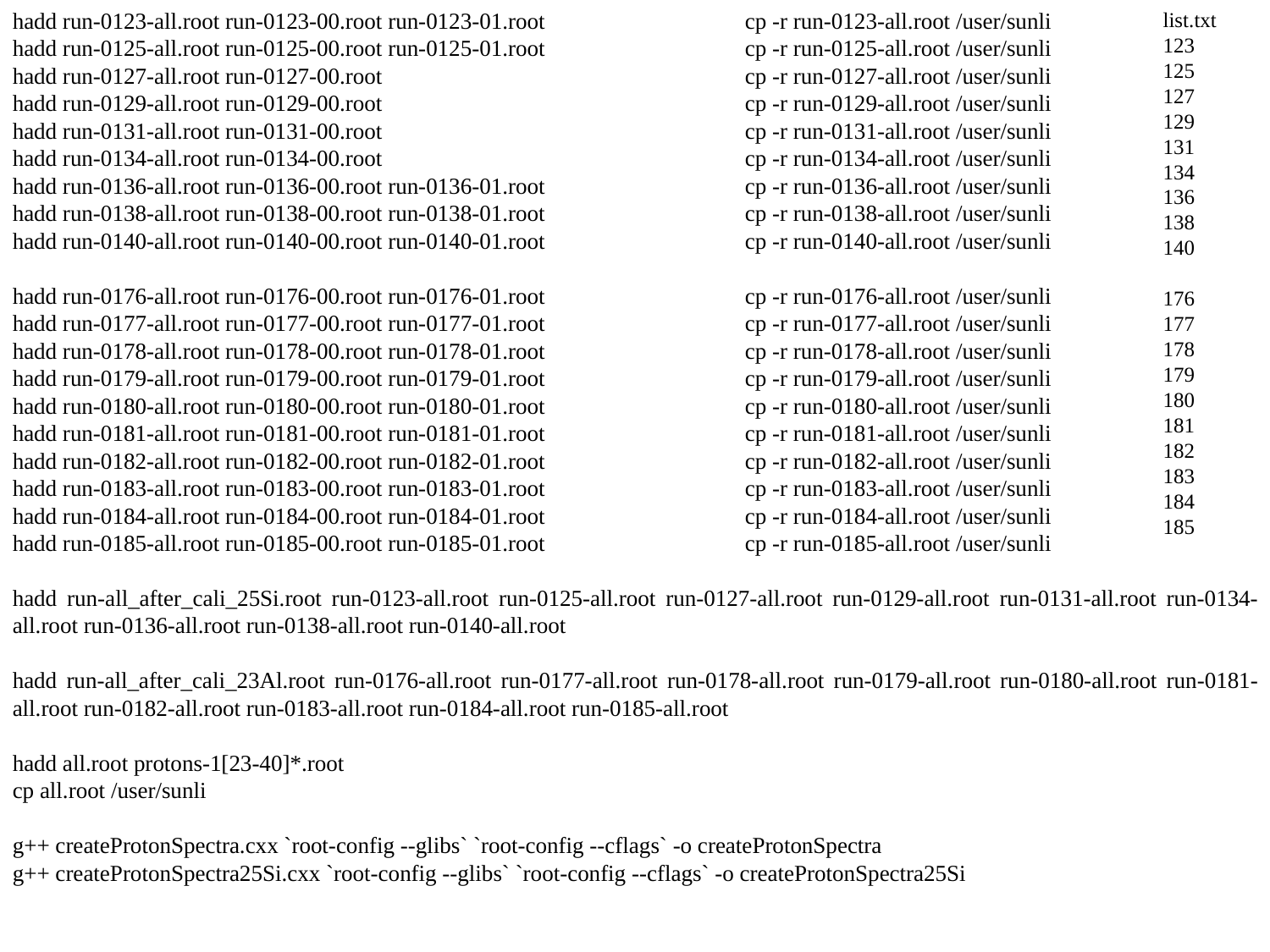

hadd run-0123-all.root run-0123-00.root run-0123-01.root
hadd run-0125-all.root run-0125-00.root run-0125-01.root
hadd run-0127-all.root run-0127-00.root
hadd run-0129-all.root run-0129-00.root
hadd run-0131-all.root run-0131-00.root
hadd run-0134-all.root run-0134-00.root
hadd run-0136-all.root run-0136-00.root run-0136-01.root
hadd run-0138-all.root run-0138-00.root run-0138-01.root
hadd run-0140-all.root run-0140-00.root run-0140-01.root

hadd run-0176-all.root run-0176-00.root run-0176-01.root
hadd run-0177-all.root run-0177-00.root run-0177-01.root
hadd run-0178-all.root run-0178-00.root run-0178-01.root
hadd run-0179-all.root run-0179-00.root run-0179-01.root
hadd run-0180-all.root run-0180-00.root run-0180-01.root
hadd run-0181-all.root run-0181-00.root run-0181-01.root
hadd run-0182-all.root run-0182-00.root run-0182-01.root
hadd run-0183-all.root run-0183-00.root run-0183-01.root
hadd run-0184-all.root run-0184-00.root run-0184-01.root
hadd run-0185-all.root run-0185-00.root run-0185-01.root

hadd run-all_after_cali_25Si.root run-0123-all.root run-0125-all.root run-0127-all.root run-0129-all.root run-0131-all.root run-0134-all.root run-0136-all.root run-0138-all.root run-0140-all.root

hadd run-all_after_cali_23Al.root run-0176-all.root run-0177-all.root run-0178-all.root run-0179-all.root run-0180-all.root run-0181-all.root run-0182-all.root run-0183-all.root run-0184-all.root run-0185-all.root

hadd all.root protons-1[23-40]*.root
cp all.root /user/sunli

g++ createProtonSpectra.cxx `root-config --glibs` `root-config --cflags` -o createProtonSpectra
g++ createProtonSpectra25Si.cxx `root-config --glibs` `root-config --cflags` -o createProtonSpectra25Si
cp -r run-0123-all.root /user/sunli
cp -r run-0125-all.root /user/sunli
cp -r run-0127-all.root /user/sunli
cp -r run-0129-all.root /user/sunli
cp -r run-0131-all.root /user/sunli
cp -r run-0134-all.root /user/sunli
cp -r run-0136-all.root /user/sunli
cp -r run-0138-all.root /user/sunli
cp -r run-0140-all.root /user/sunli

cp -r run-0176-all.root /user/sunli
cp -r run-0177-all.root /user/sunli
cp -r run-0178-all.root /user/sunli
cp -r run-0179-all.root /user/sunli
cp -r run-0180-all.root /user/sunli
cp -r run-0181-all.root /user/sunli
cp -r run-0182-all.root /user/sunli
cp -r run-0183-all.root /user/sunli
cp -r run-0184-all.root /user/sunli
cp -r run-0185-all.root /user/sunli
list.txt
123
125
127
129
131
134
136
138
140

176
177
178
179
180
181
182
183
184
185